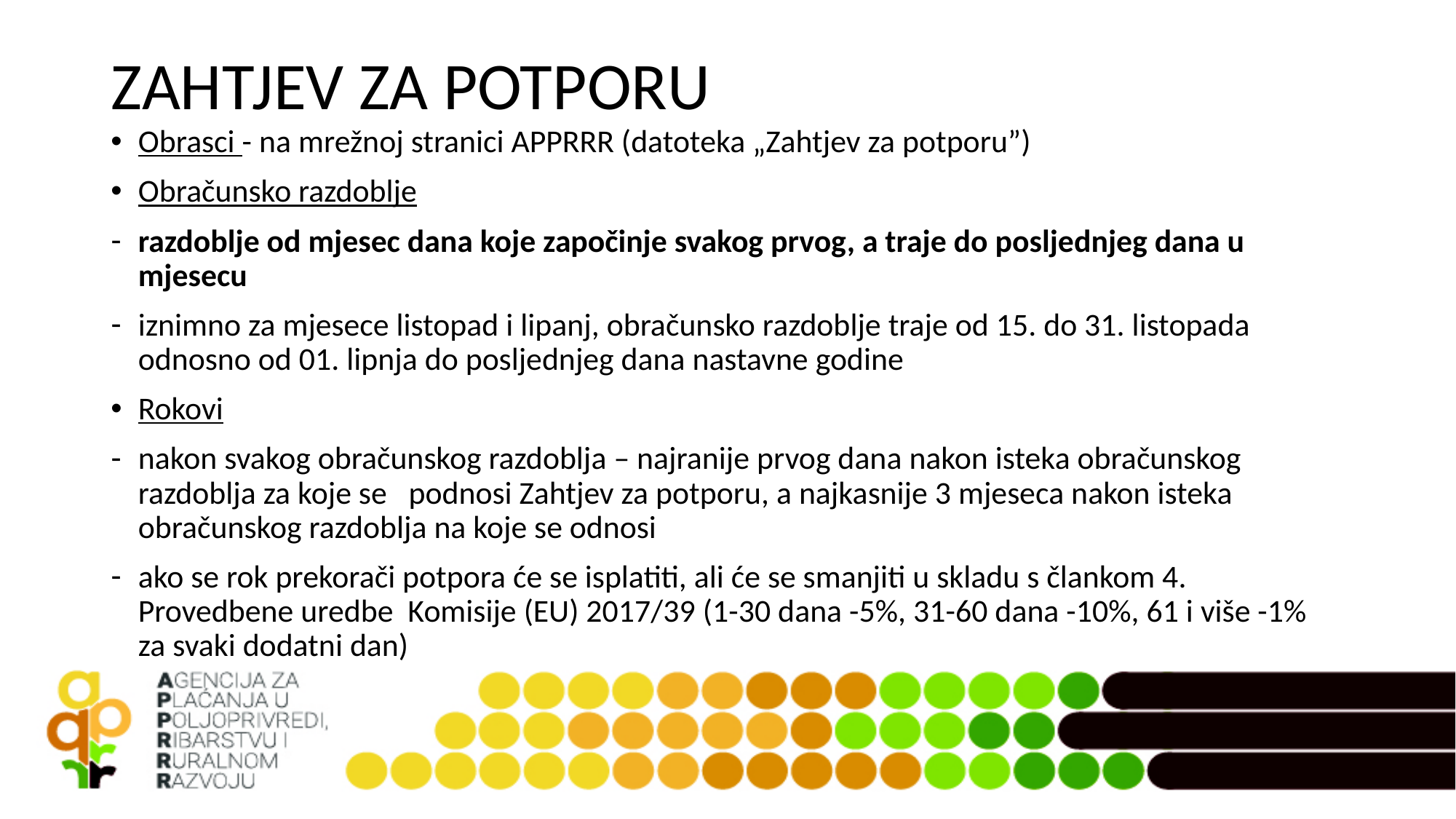

# ZAHTJEV ZA POTPORU
Obrasci - na mrežnoj stranici APPRRR (datoteka „Zahtjev za potporu”)
Obračunsko razdoblje
razdoblje od mjesec dana koje započinje svakog prvog, a traje do posljednjeg dana u mjesecu
iznimno za mjesece listopad i lipanj, obračunsko razdoblje traje od 15. do 31. listopada odnosno od 01. lipnja do posljednjeg dana nastavne godine
Rokovi
nakon svakog obračunskog razdoblja – najranije prvog dana nakon isteka obračunskog razdoblja za koje se   podnosi Zahtjev za potporu, a najkasnije 3 mjeseca nakon isteka obračunskog razdoblja na koje se odnosi
ako se rok prekorači potpora će se isplatiti, ali će se smanjiti u skladu s člankom 4. Provedbene uredbe  Komisije (EU) 2017/39 (1-30 dana -5%, 31-60 dana -10%, 61 i više -1%  za svaki dodatni dan)